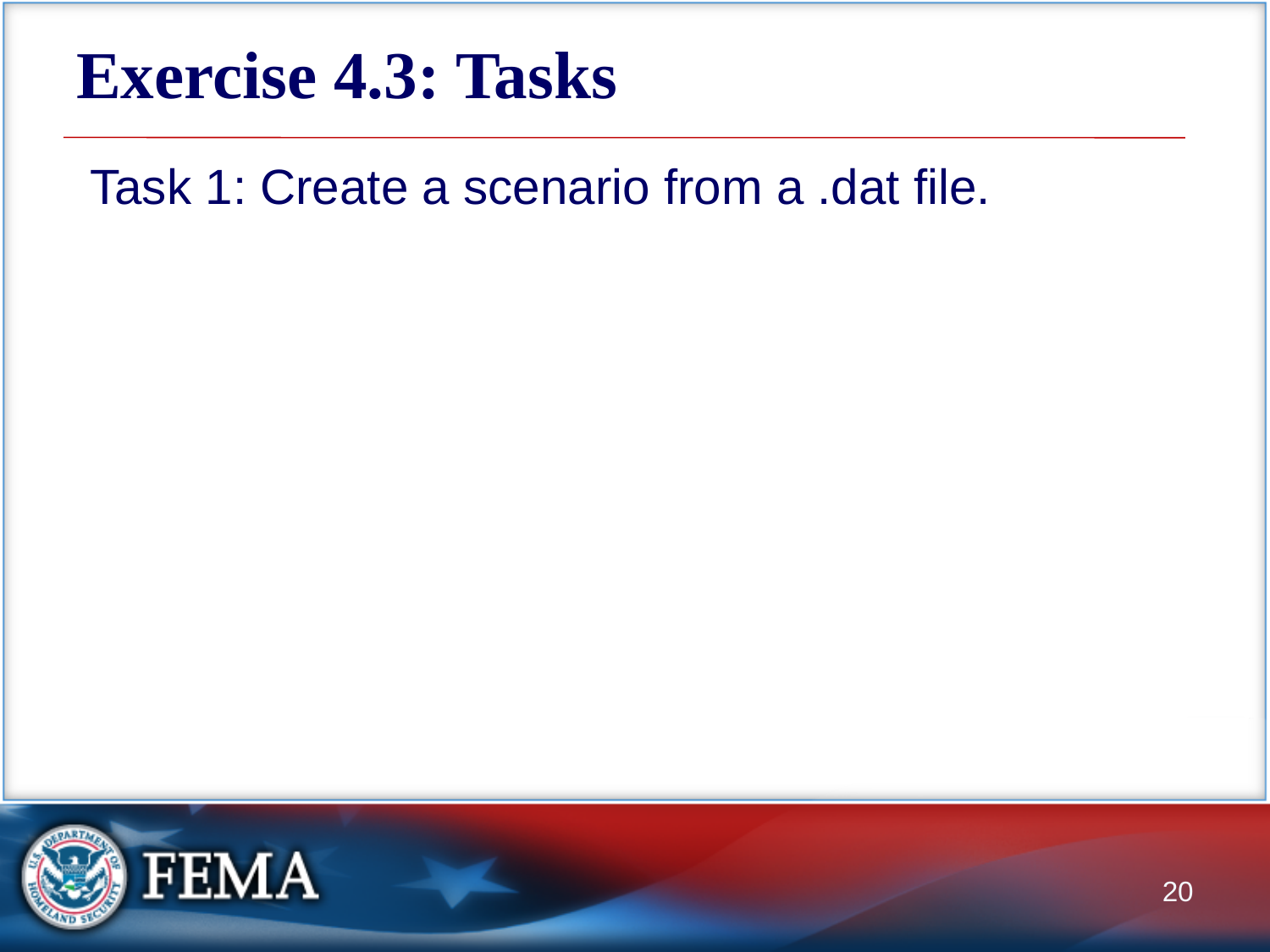

# Exercise 4.3: Tasks
 Task 1: Create a scenario from a .dat file.
20